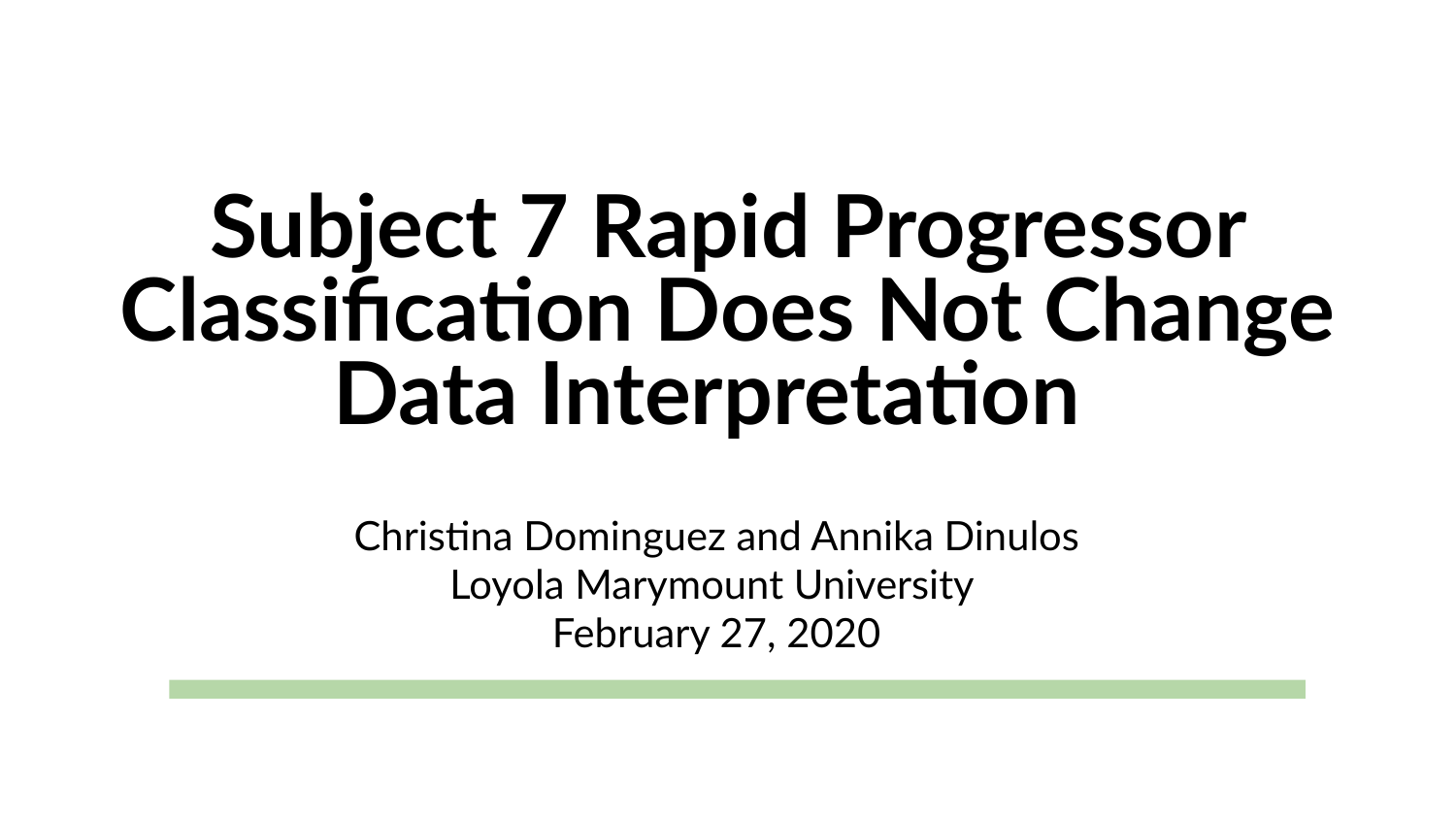

# Subject 7 Rapid Progressor Classification Does Not Change Data Interpretation
Christina Dominguez and Annika Dinulos
Loyola Marymount University
February 27, 2020